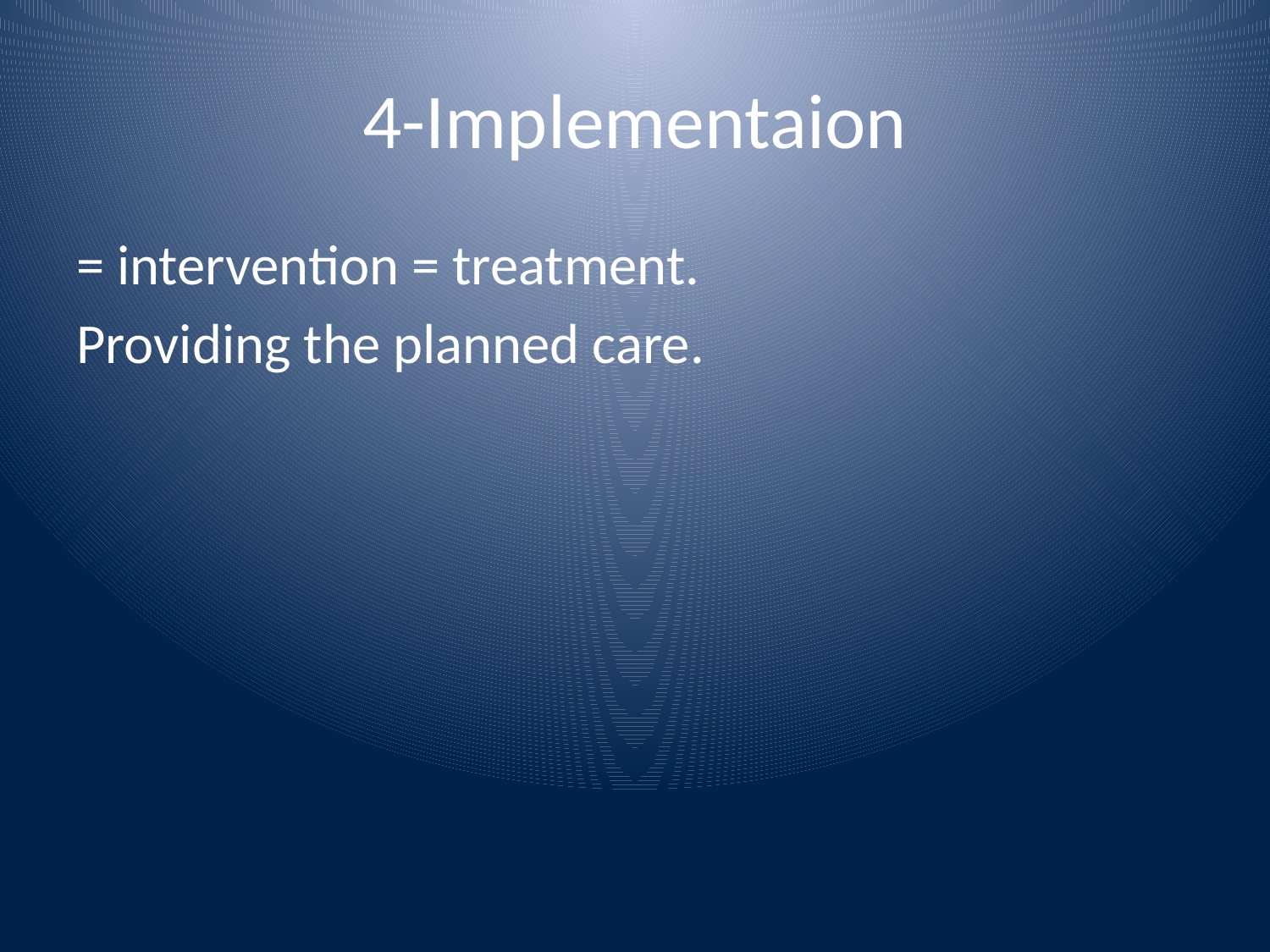

# 4-Implementaion
= intervention = treatment.
Providing the planned care.